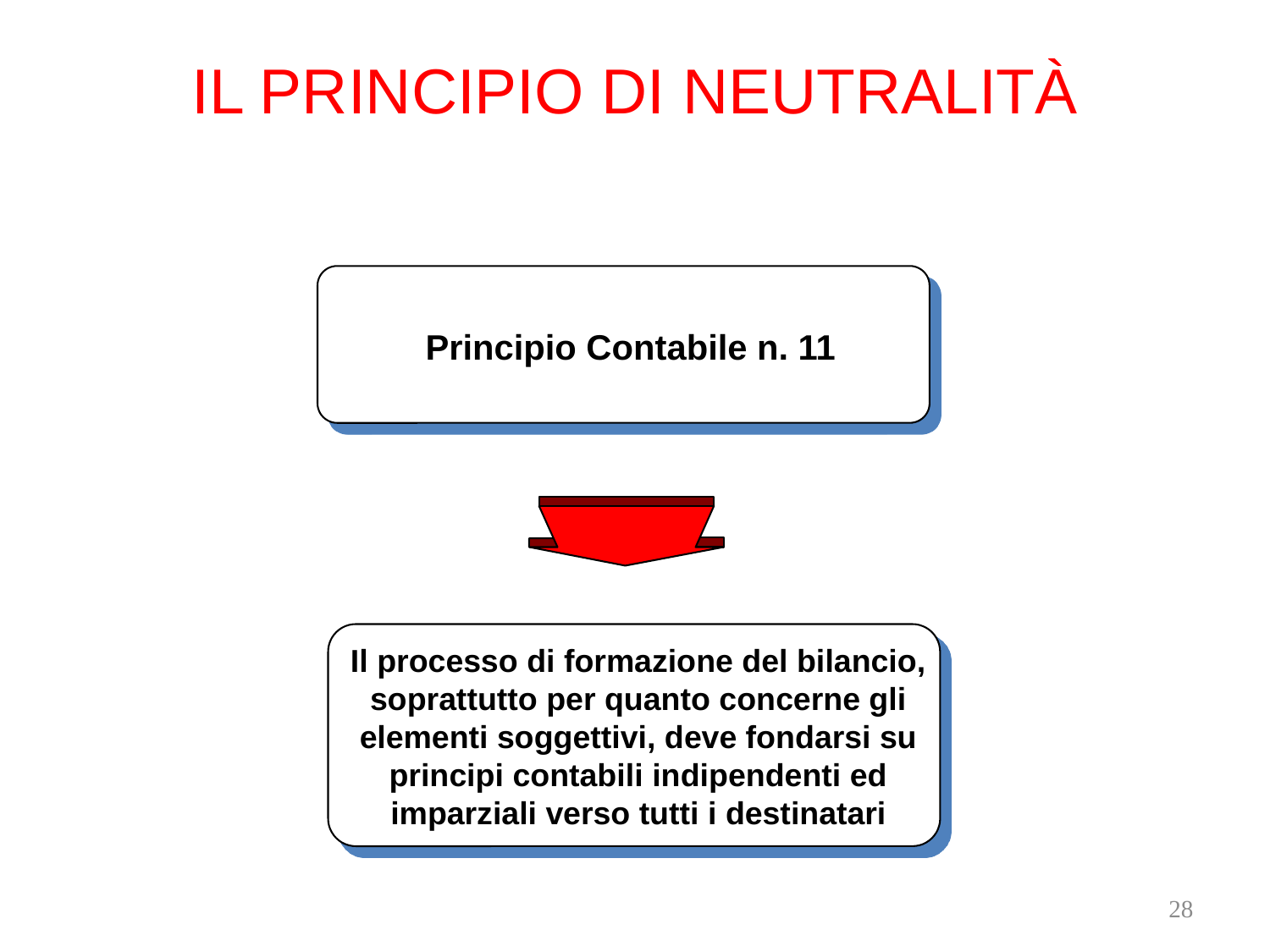

IL PRINCIPIO DI NEUTRALITÀ

Principio Contabile n. 11

Il processo di formazione del bilancio, soprattutto per quanto concerne gli elementi soggettivi, deve fondarsi su principi contabili indipendenti ed imparziali verso tutti i destinatari
28